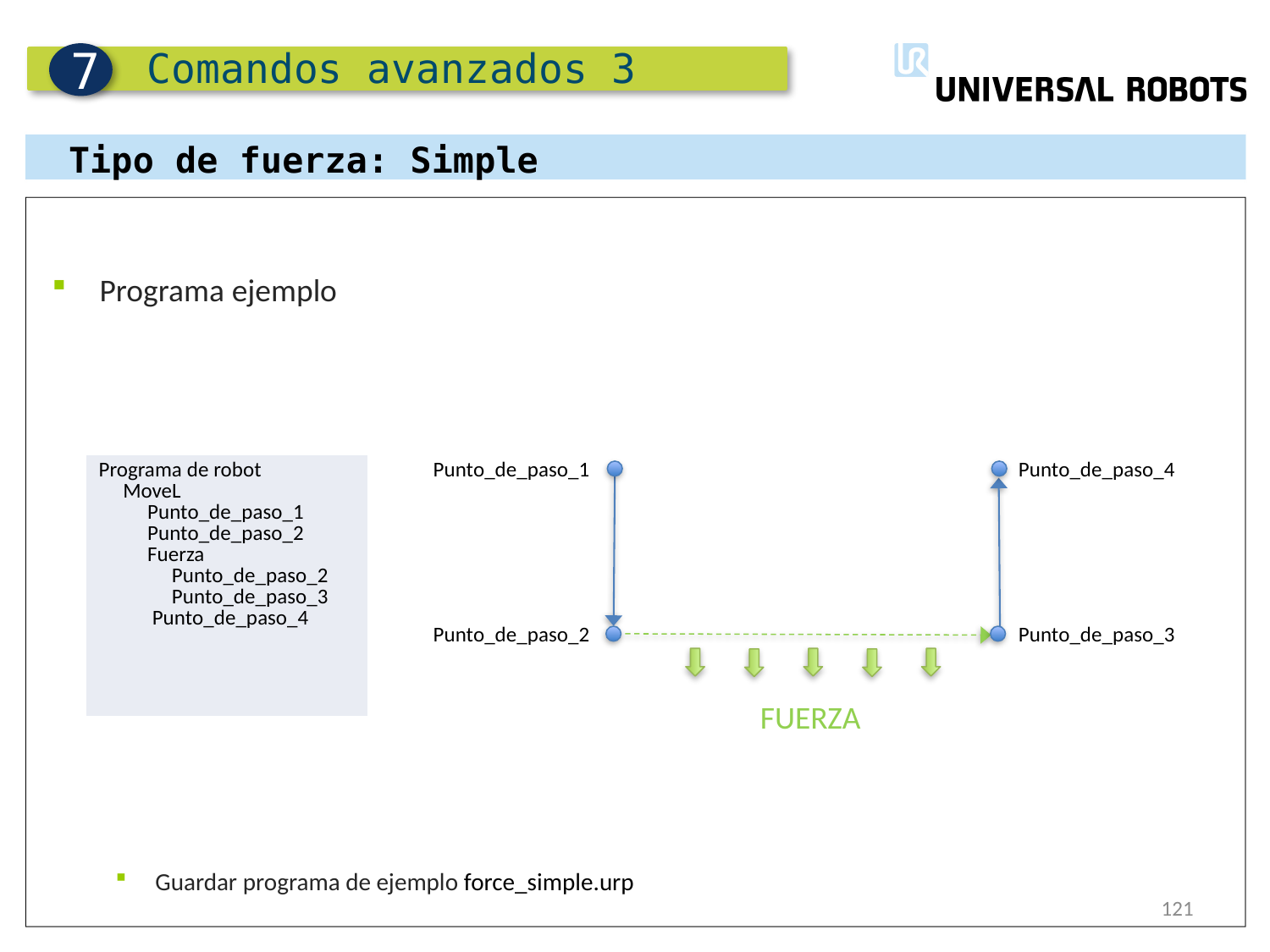

Comandos avanzados 3

7

Tipo de fuerza: Simple

Programa ejemplo

Guardar programa de ejemplo force_simple.urp

Punto_de_paso_1
Punto_de_paso_4

Punto_de_paso_2
Punto_de_paso_3

FUERZA
| Programa de robot MoveL Punto\_de\_paso\_1 Punto\_de\_paso\_2 Fuerza Punto\_de\_paso\_2 Punto\_de\_paso\_3 Punto\_de\_paso\_4 |
| --- |
121